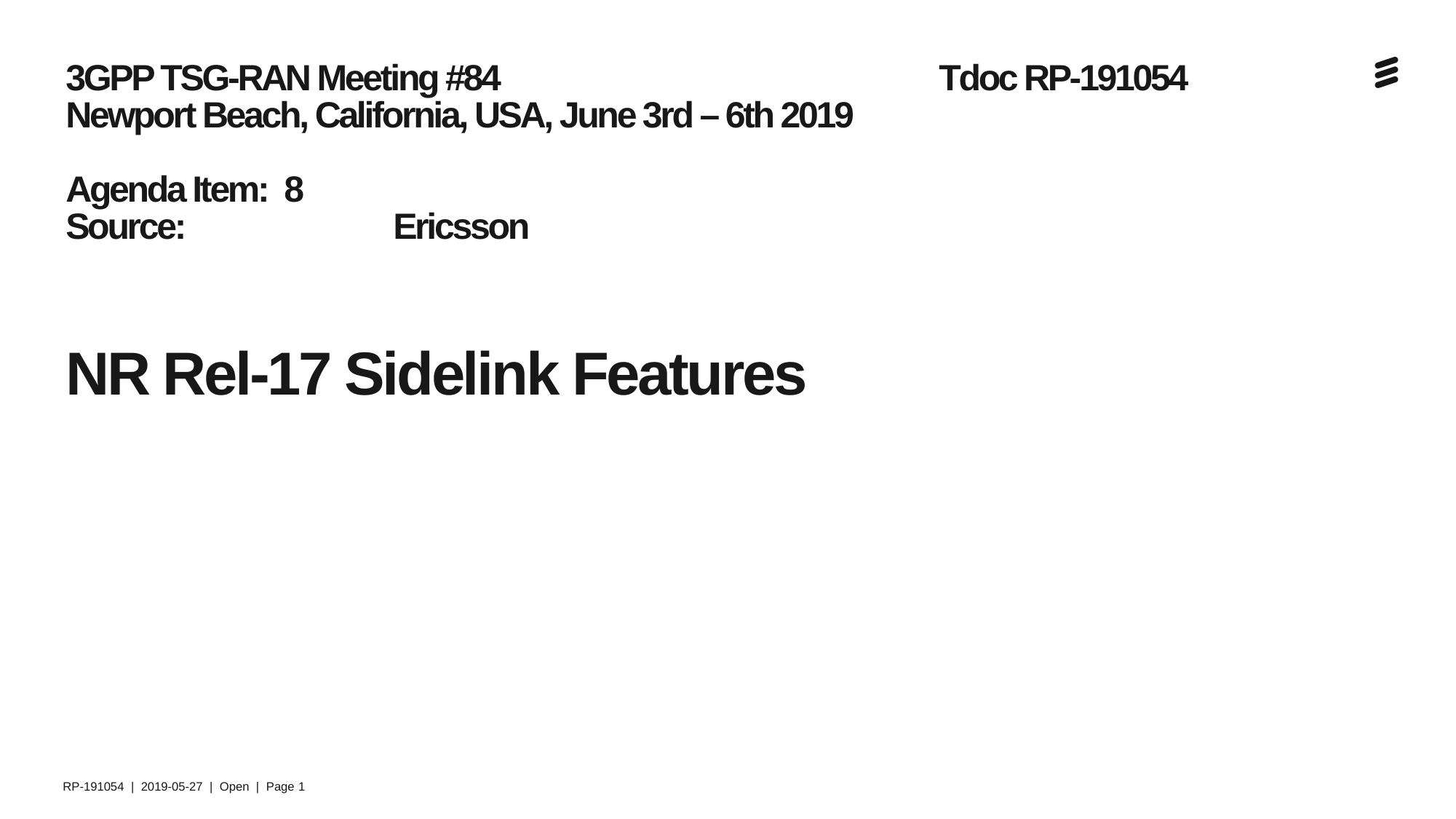

# 3GPP TSG-RAN Meeting #84					Tdoc RP-191054 Newport Beach, California, USA, June 3rd – 6th 2019   Agenda Item:	8 Source:		Ericsson NR Rel-17 Sidelink Features